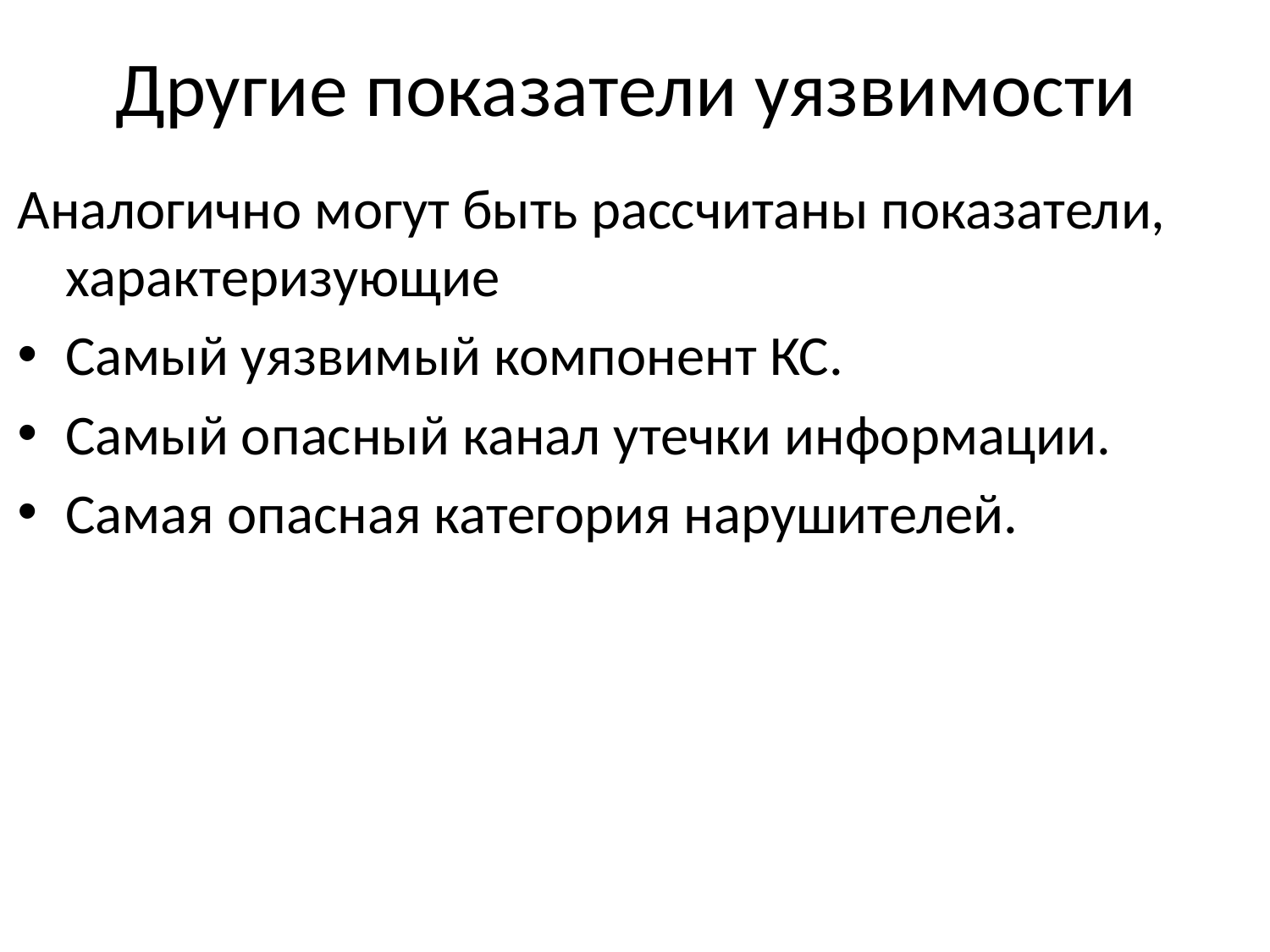

# Другие показатели уязвимости
Аналогично могут быть рассчитаны показатели, характеризующие
Самый уязвимый компонент КС.
Самый опасный канал утечки информации.
Самая опасная категория нарушителей.